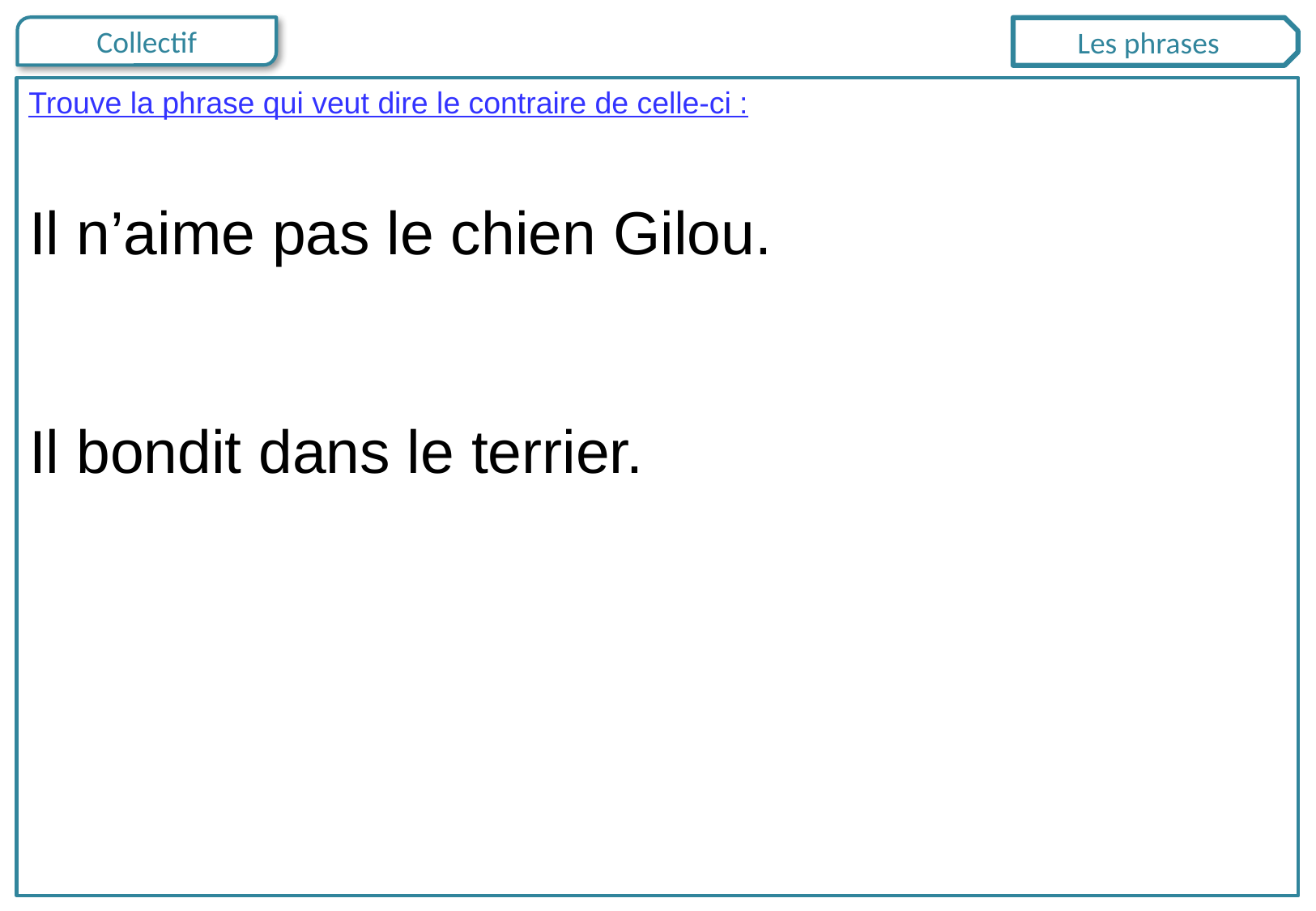

Les phrases
Trouve la phrase qui veut dire le contraire de celle-ci :
Il n’aime pas le chien Gilou.

Il bondit dans le terrier.